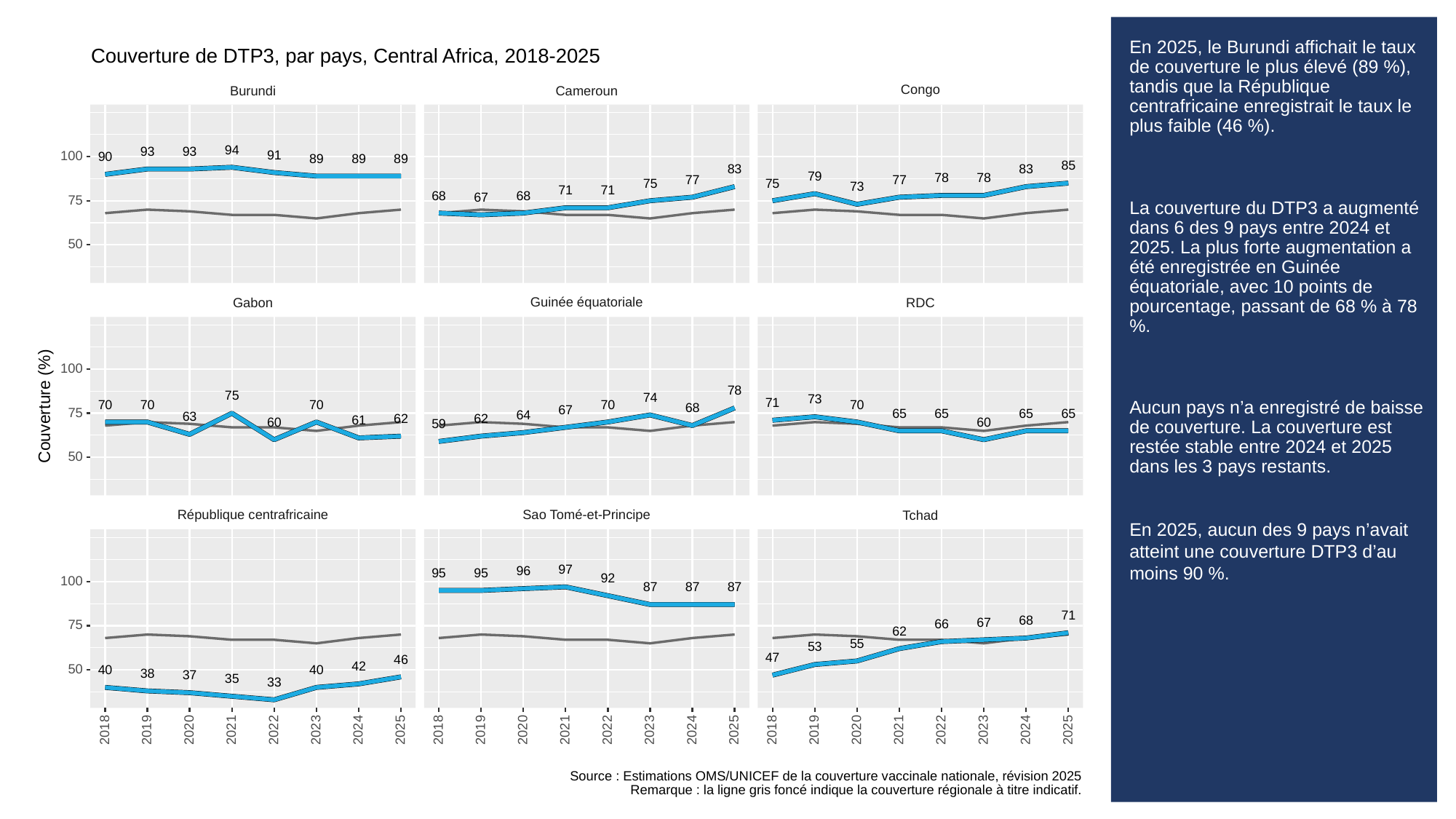

# En 2025, le Burundi affichait le taux de couverture le plus élevé (89 %), tandis que la République centrafricaine enregistrait le taux le plus faible (46 %).

La couverture du DTP3 a augmenté dans 6 des 9 pays entre 2024 et 2025. La plus forte augmentation a été enregistrée en Guinée équatoriale, avec 10 points de pourcentage, passant de 68 % à 78 %.

Aucun pays n’a enregistré de baisse de couverture. La couverture est restée stable entre 2024 et 2025 dans les 3 pays restants.

En 2025, aucun des 9 pays n’avait atteint une couverture DTP3 d’au moins 90 %.

Couverture de DTP3, par pays, Central Africa, 2018-2025
Congo
Cameroun
Burundi

94
93
93
91
100
90
89
89
89

85
83
83

79
78
78
77
77

75
75
73

71
71

68
68
67
75

50

Guinée équatoriale
Gabon
RDC

100

78

75
74
73
Couverture (%)
71
70
70
70
70
70
68
67

75
65
65
65
65
64
63

62
62
61

60
60
59

50

République centrafricaine
Sao Tomé-et-Principe
Tchad

97
96
95
95
92
100

87
87
87

71
68
67
66
75

62

55
53

47
46
42
50
40
40
38

37
35

33

2023
2023
2023
2018
2019
2020
2021
2022
2024
2025
2018
2019
2020
2021
2022
2024
2025
2018
2019
2020
2021
2022
2024
2025
Source : Estimations OMS/UNICEF de la couverture vaccinale nationale, révision 2025
Remarque : la ligne gris foncé indique la couverture régionale à titre indicatif.